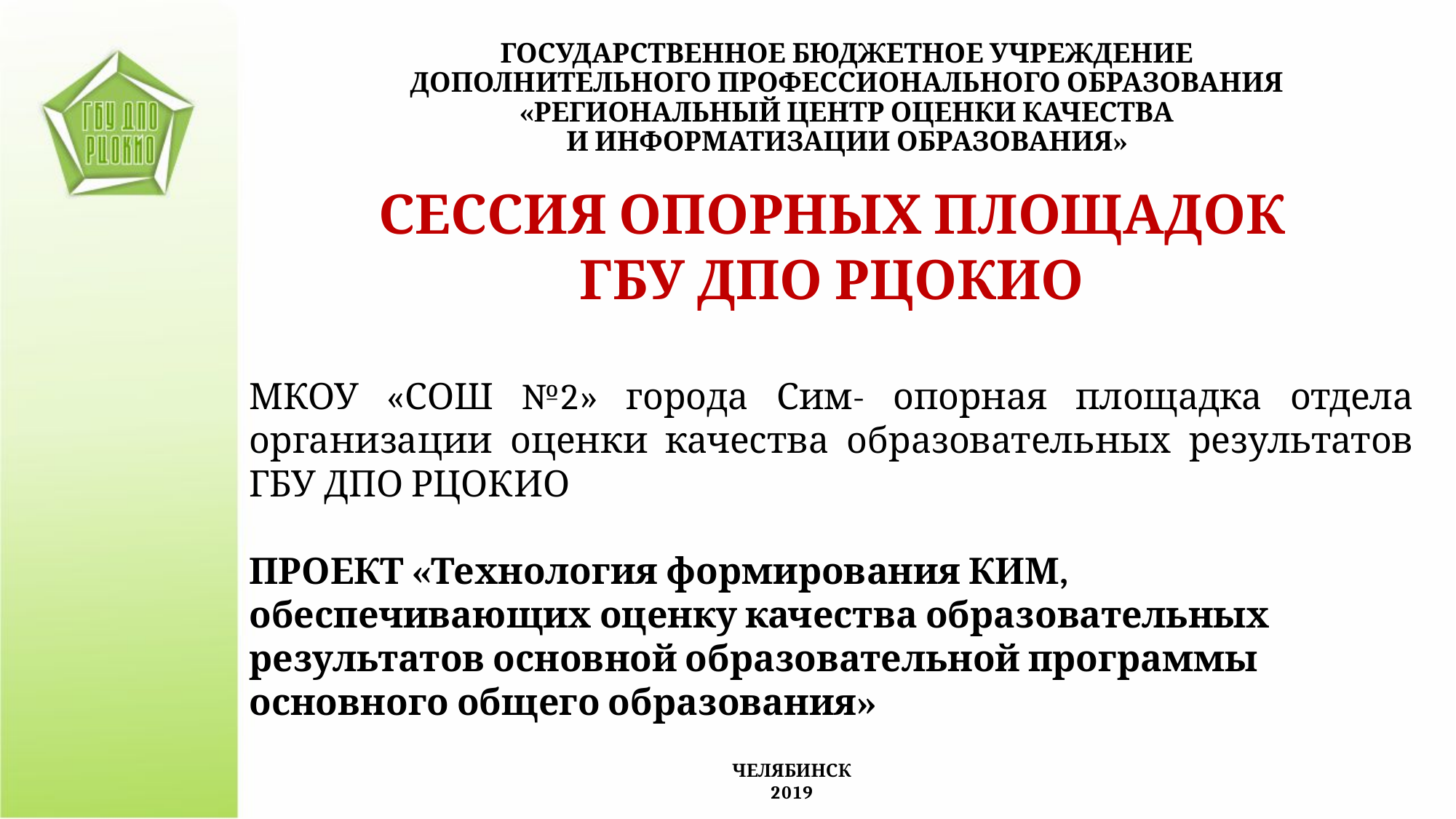

ГОСУДАРСТВЕННОЕ БЮДЖЕТНОЕ УЧРЕЖДЕНИЕ
ДОПОЛНИТЕЛЬНОГО ПРОФЕССИОНАЛЬНОГО ОБРАЗОВАНИЯ
«РЕГИОНАЛЬНЫЙ ЦЕНТР ОЦЕНКИ КАЧЕСТВА
И ИНФОРМАТИЗАЦИИ ОБРАЗОВАНИЯ»
СЕССИЯ ОПОРНЫХ ПЛОЩАДОК
ГБУ ДПО РЦОКИО
МКОУ «СОШ №2» города Сим- опорная площадка отдела организации оценки качества образовательных результатов ГБУ ДПО РЦОКИО

ПРОЕКТ «Технология формирования КИМ, обеспечивающих оценку качества образовательных результатов основной образовательной программы основного общего образования»
ЧЕЛЯБИНСК
2019